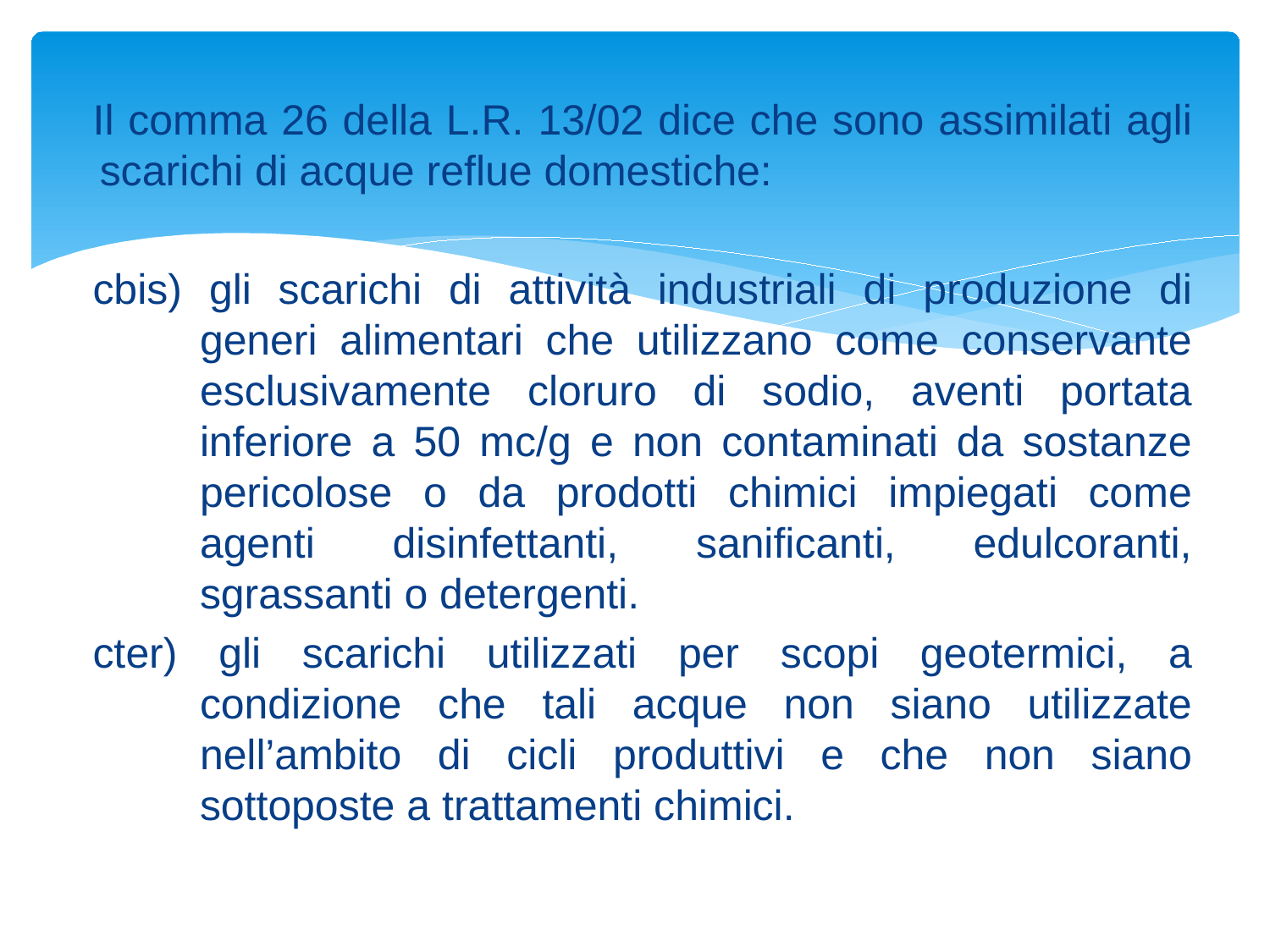

Il comma 26 della L.R. 13/02 dice che sono assimilati agli scarichi di acque reflue domestiche:

cbis) gli scarichi di attività industriali di produzione di generi alimentari che utilizzano come conservante esclusivamente cloruro di sodio, aventi portata inferiore a 50 mc/g e non contaminati da sostanze pericolose o da prodotti chimici impiegati come agenti disinfettanti, sanificanti, edulcoranti, sgrassanti o detergenti.
cter) gli scarichi utilizzati per scopi geotermici, a condizione che tali acque non siano utilizzate nell’ambito di cicli produttivi e che non siano sottoposte a trattamenti chimici.